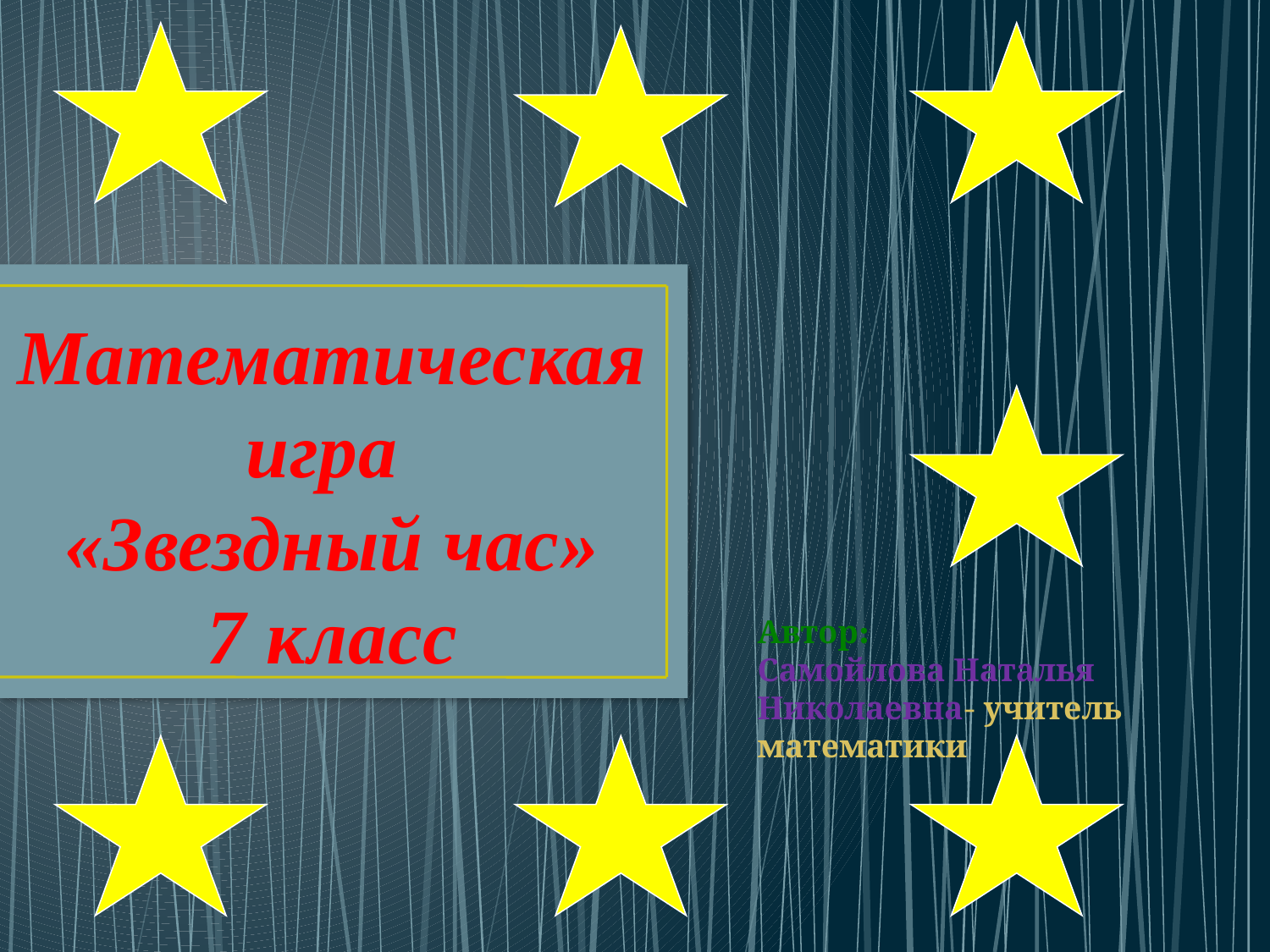

# Математическая игра «Звездный час» 7 класс

Автор:
Самойлова Наталья Николаевна- учитель математики